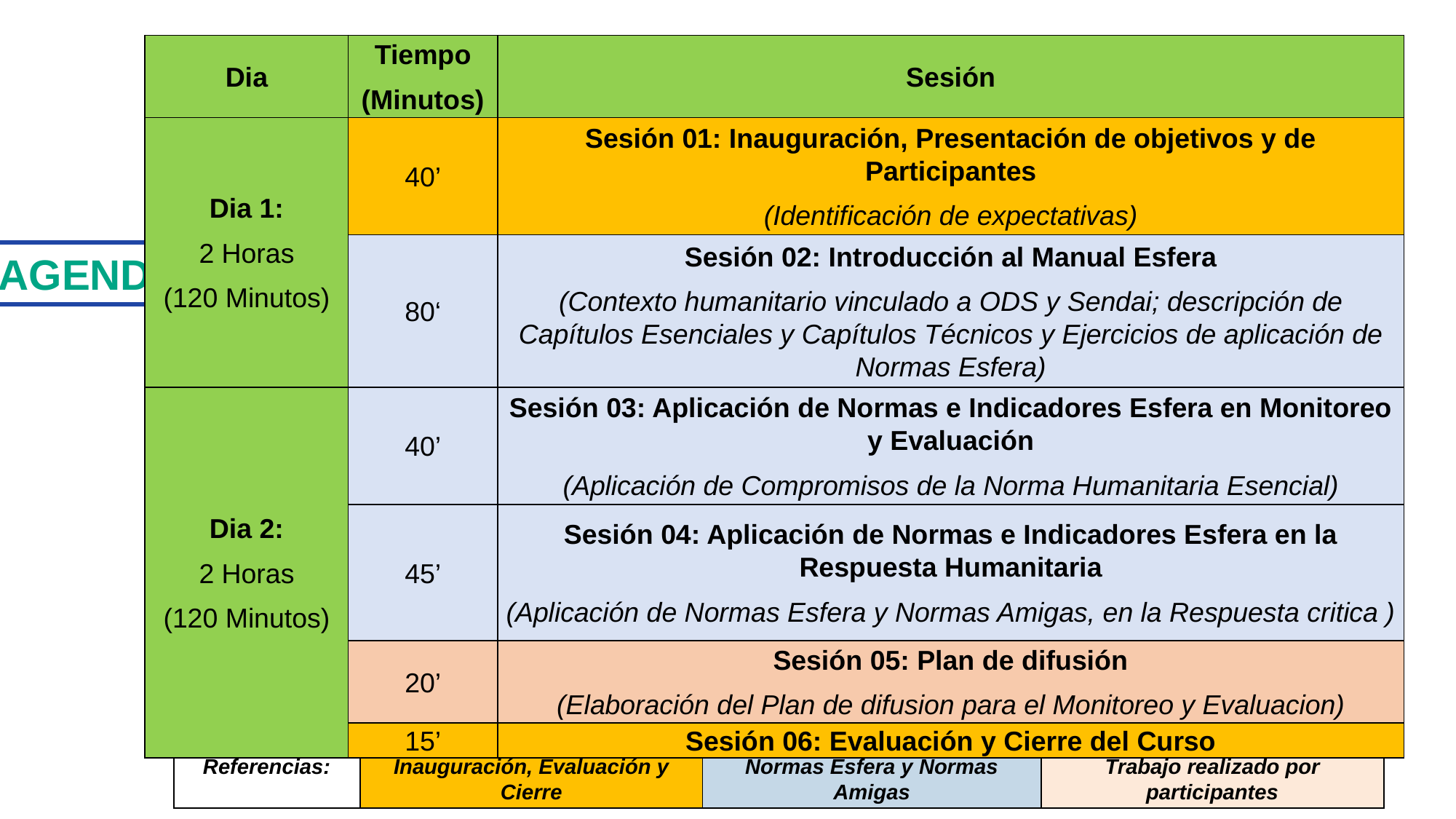

| Dia | Tiempo (Minutos) | Sesión |
| --- | --- | --- |
| Dia 1: 2 Horas (120 Minutos) | 40’ | Sesión 01: Inauguración, Presentación de objetivos y de Participantes (Identificación de expectativas) |
|  | 80‘ | Sesión 02: Introducción al Manual Esfera (Contexto humanitario vinculado a ODS y Sendai; descripción de Capítulos Esenciales y Capítulos Técnicos y Ejercicios de aplicación de Normas Esfera) |
| Dia 2: 2 Horas (120 Minutos) | 40’ | Sesión 03: Aplicación de Normas e Indicadores Esfera en Monitoreo y Evaluación (Aplicación de Compromisos de la Norma Humanitaria Esencial) |
|  | 45’ | Sesión 04: Aplicación de Normas e Indicadores Esfera en la Respuesta Humanitaria (Aplicación de Normas Esfera y Normas Amigas, en la Respuesta critica ) |
|  | 20’ | Sesión 05: Plan de difusión (Elaboración del Plan de difusion para el Monitoreo y Evaluacion) |
|  | 15’ | Sesión 06: Evaluación y Cierre del Curso |
AGENDA

| Referencias: | Inauguración, Evaluación y Cierre | Normas Esfera y Normas Amigas | Trabajo realizado por participantes |
| --- | --- | --- | --- |